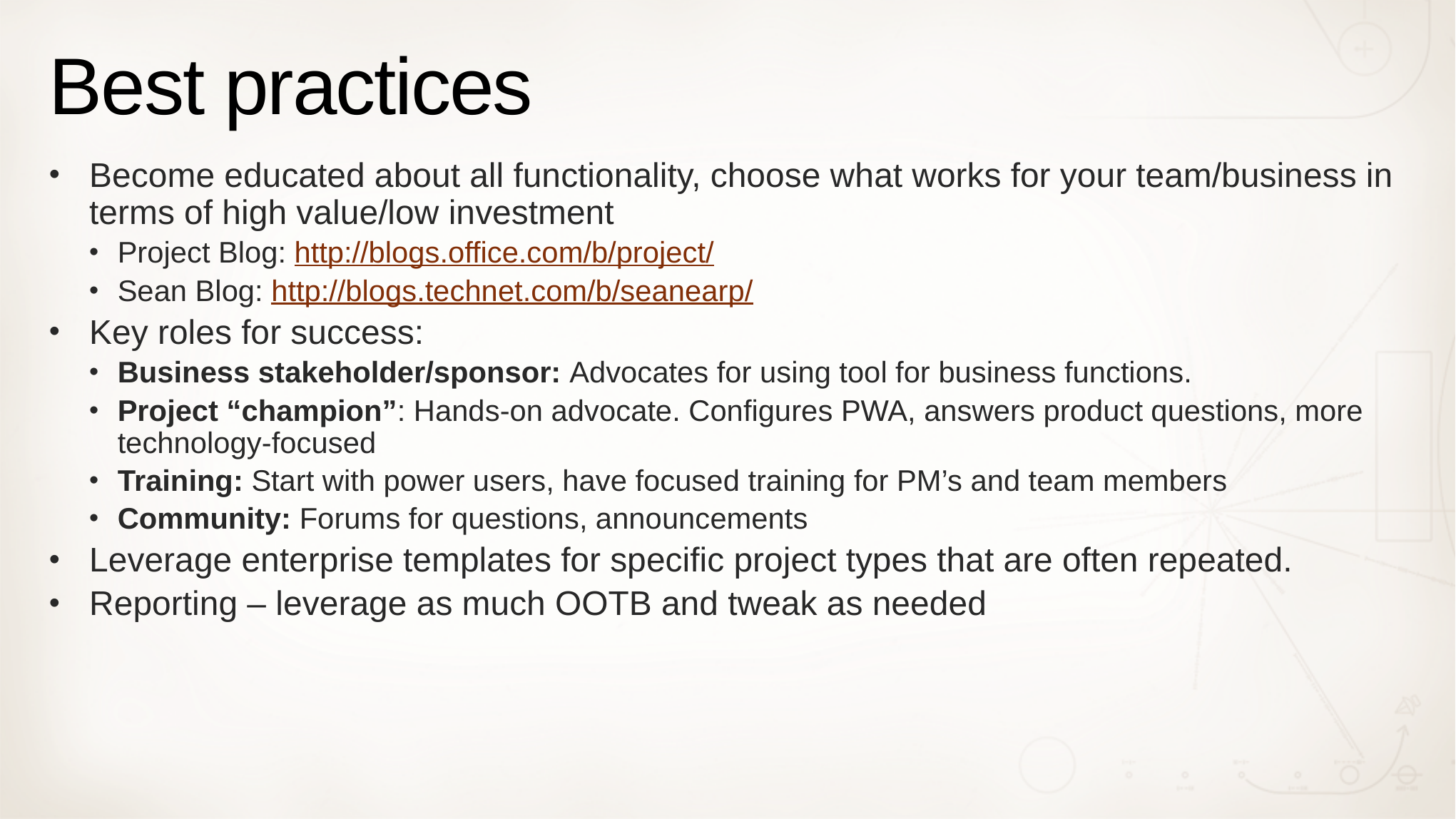

# Best practices
Become educated about all functionality, choose what works for your team/business in terms of high value/low investment
Project Blog: http://blogs.office.com/b/project/
Sean Blog: http://blogs.technet.com/b/seanearp/
Key roles for success:
Business stakeholder/sponsor: Advocates for using tool for business functions.
Project “champion”: Hands-on advocate. Configures PWA, answers product questions, more technology-focused
Training: Start with power users, have focused training for PM’s and team members
Community: Forums for questions, announcements
Leverage enterprise templates for specific project types that are often repeated.
Reporting – leverage as much OOTB and tweak as needed